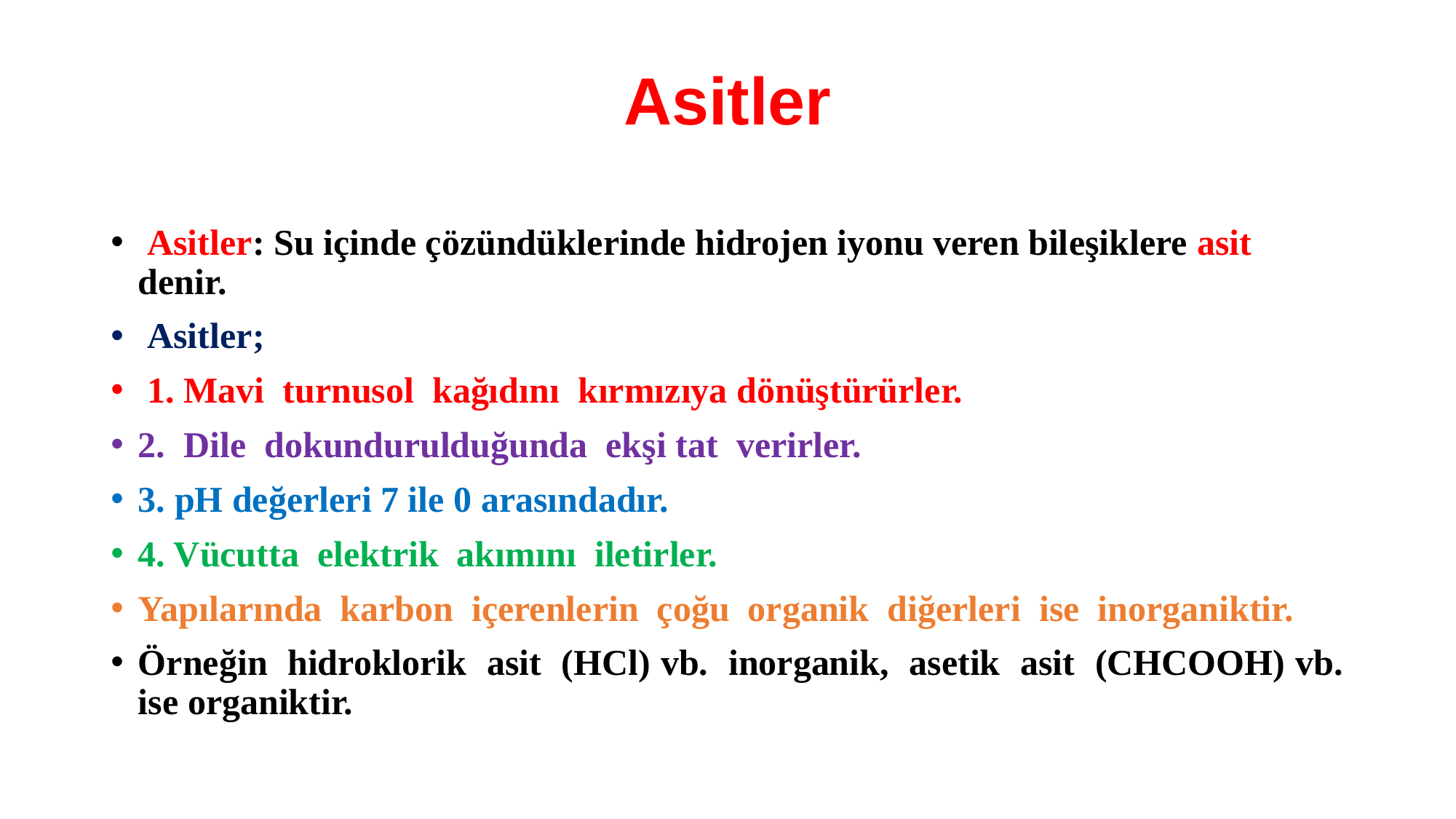

# Asitler
 Asitler: Su içinde çözündüklerinde hidrojen iyonu veren bileşiklere asit  denir.
 Asitler;
 1. Mavi  turnusol  kağıdını  kırmızıya dönüştürürler.
2.  Dile  dokundurulduğunda  ekşi tat  verirler.
3. pH değerleri 7 ile 0 arasındadır.
4. Vücutta  elektrik  akımını  iletirler.
Yapılarında  karbon  içerenlerin  çoğu  organik  diğerleri  ise  inorganiktir.
Örneğin  hidroklorik  asit  (HCl) vb.  inorganik,  asetik  asit  (CHCOOH) vb. ise organiktir.